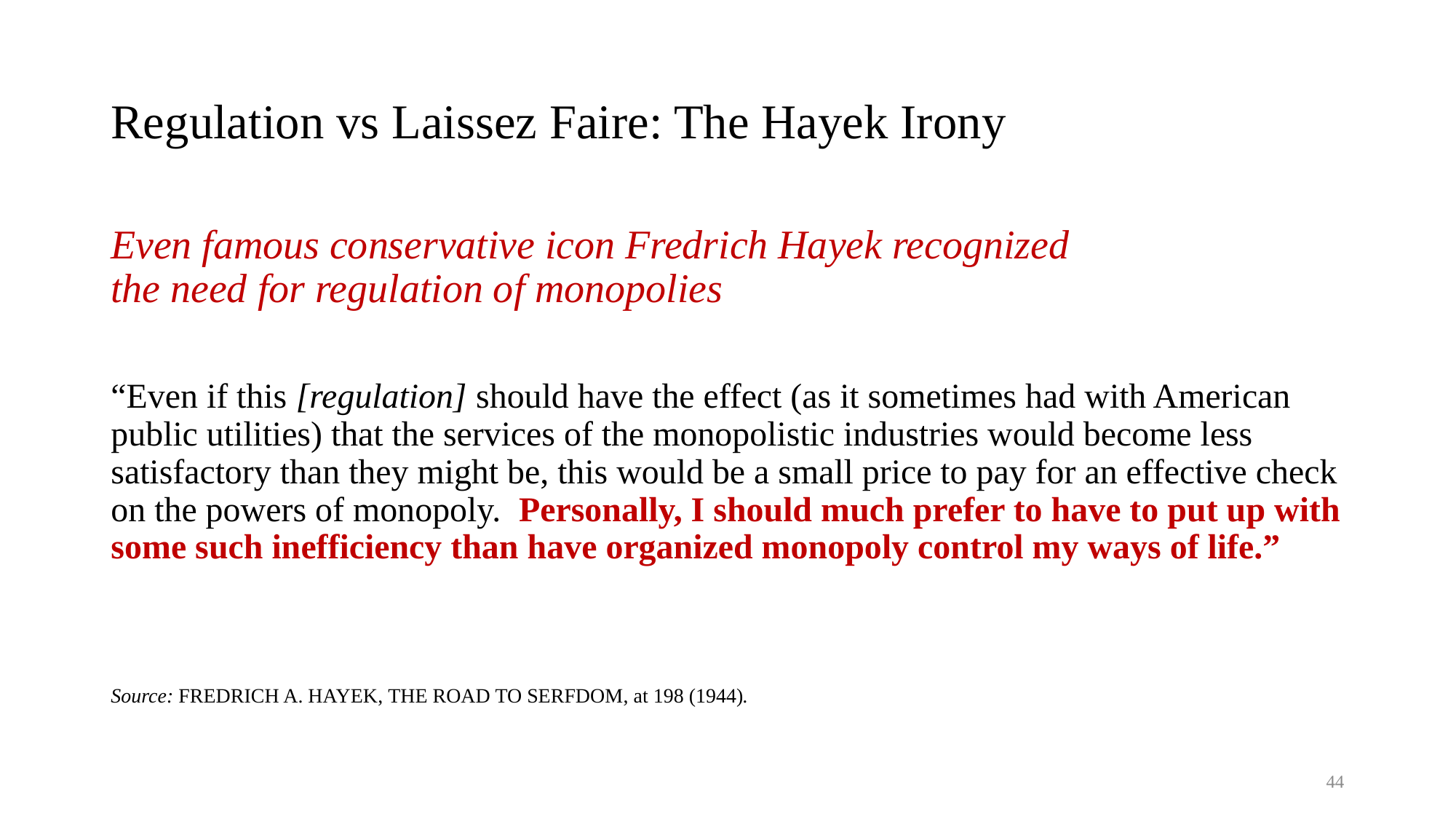

# Regulation vs Laissez Faire: The Hayek Irony
Even famous conservative icon Fredrich Hayek recognized
the need for regulation of monopolies

“Even if this [regulation] should have the effect (as it sometimes had with American public utilities) that the services of the monopolistic industries would become less satisfactory than they might be, this would be a small price to pay for an effective check on the powers of monopoly.  Personally, I should much prefer to have to put up with some such inefficiency than have organized monopoly control my ways of life.”

Source: Fredrich A. Hayek, The Road to Serfdom, at 198 (1944).

44